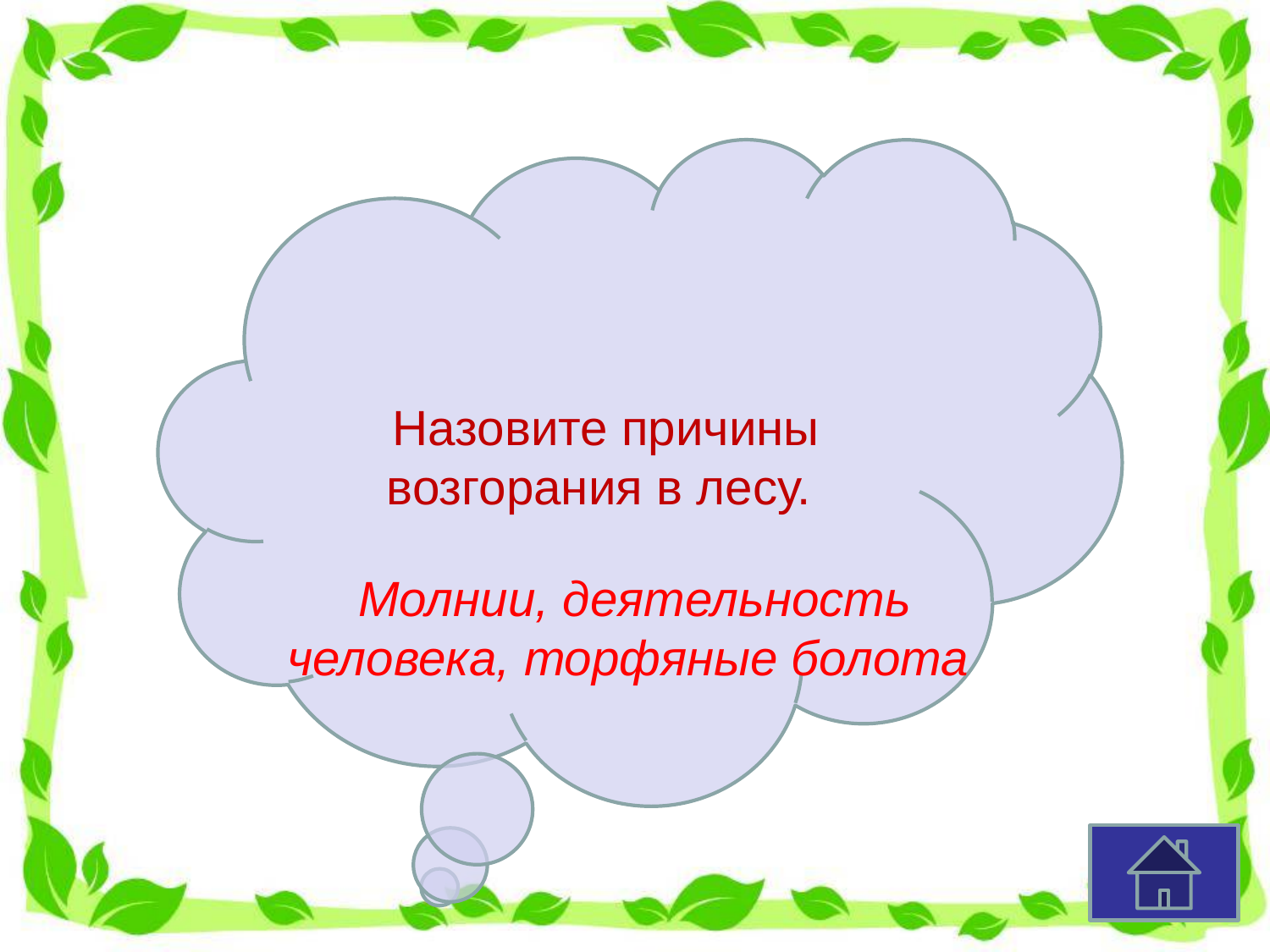

Назовите причины возгорания в лесу.
Молнии, деятельность человека, торфяные болота